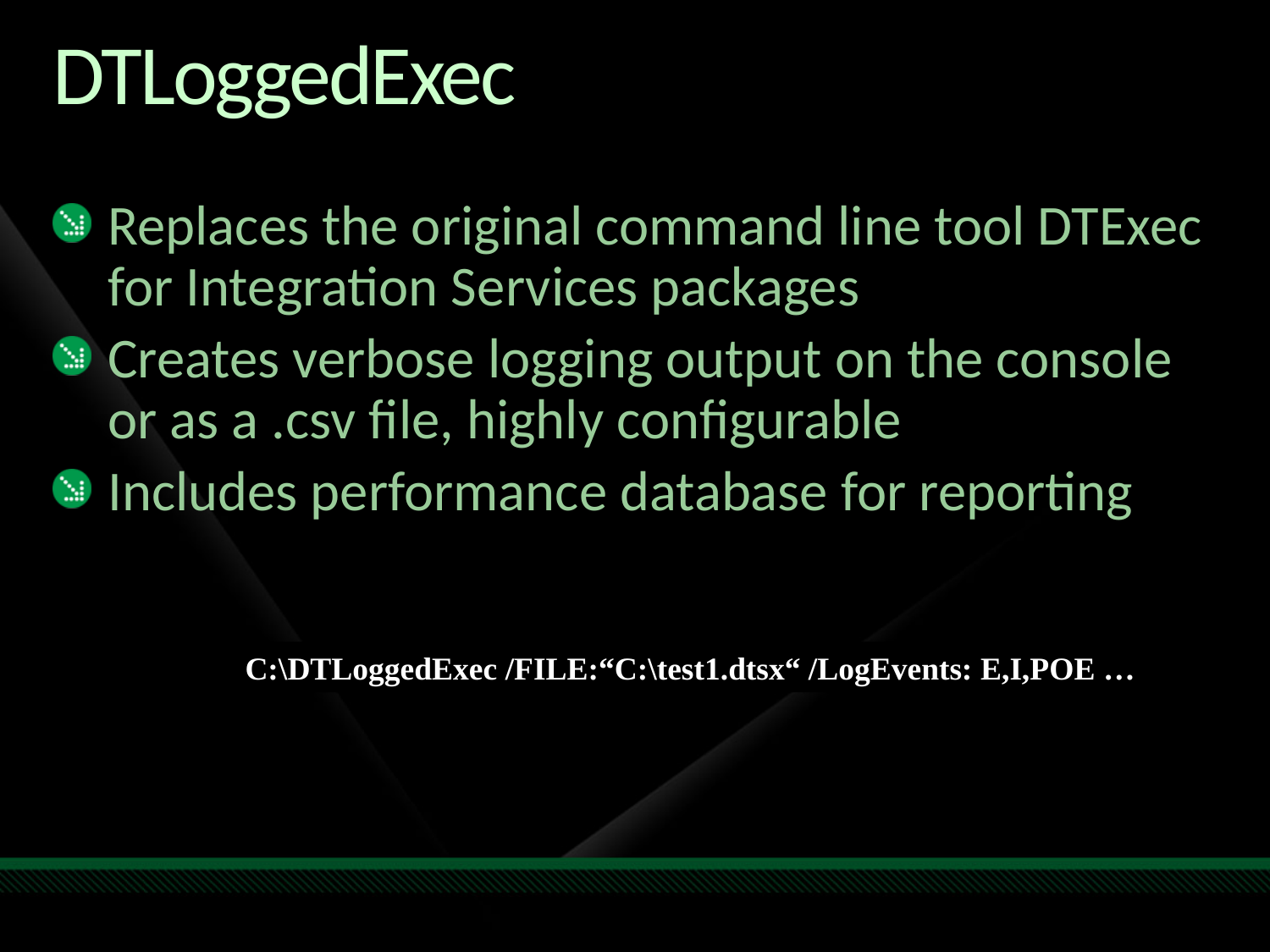

# DTLoggedExec
Replaces the original command line tool DTExec for Integration Services packages
Creates verbose logging output on the console or as a .csv file, highly configurable
Includes performance database for reporting
C:\DTLoggedExec /FILE:“C:\test1.dtsx“ /LogEvents: E,I,POE …